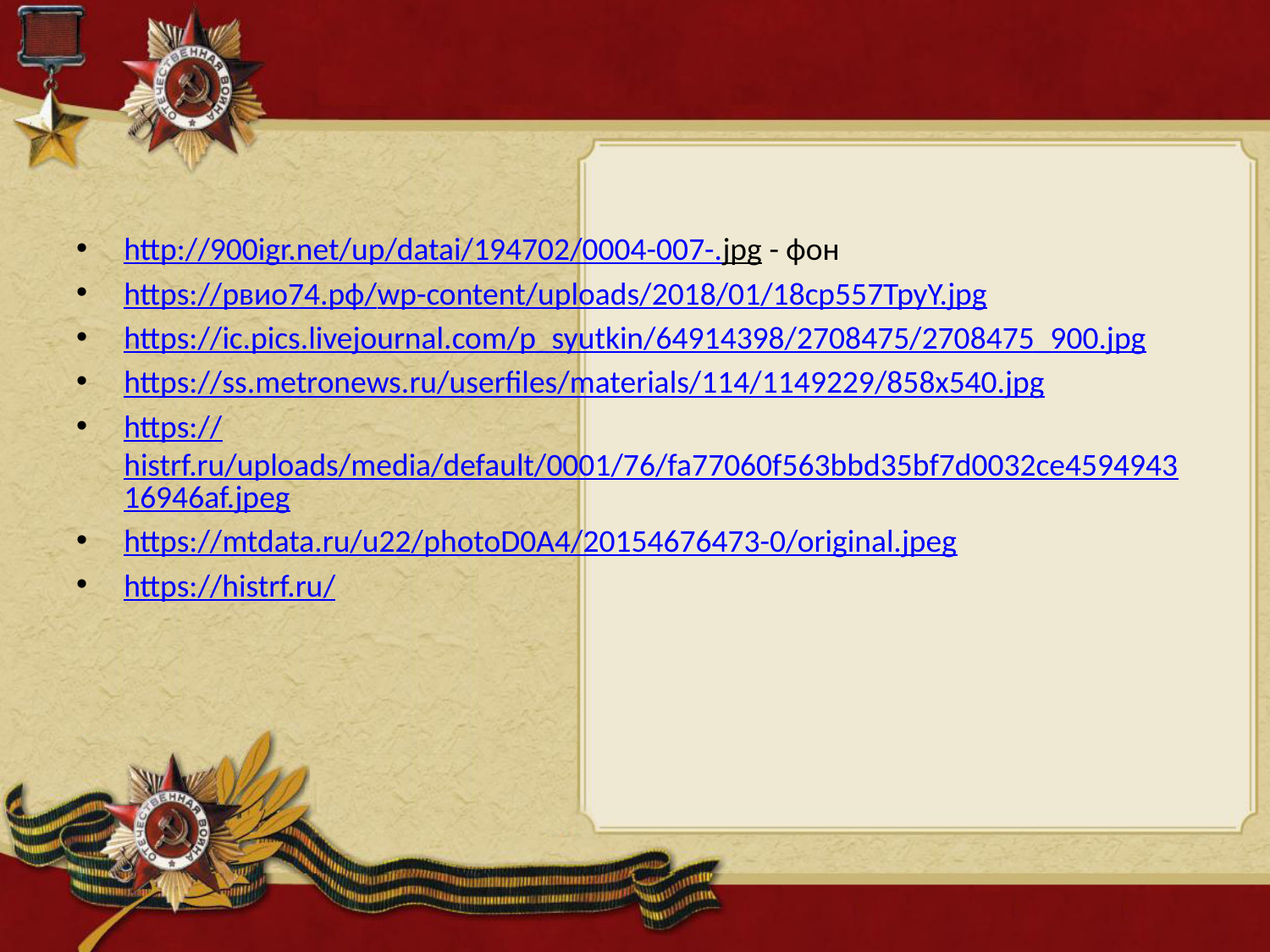

#
http://900igr.net/up/datai/194702/0004-007-.jpg - фон
https://рвио74.рф/wp-content/uploads/2018/01/18cp557TpyY.jpg
https://ic.pics.livejournal.com/p_syutkin/64914398/2708475/2708475_900.jpg
https://ss.metronews.ru/userfiles/materials/114/1149229/858x540.jpg
https://histrf.ru/uploads/media/default/0001/76/fa77060f563bbd35bf7d0032ce459494316946af.jpeg
https://mtdata.ru/u22/photoD0A4/20154676473-0/original.jpeg
https://histrf.ru/